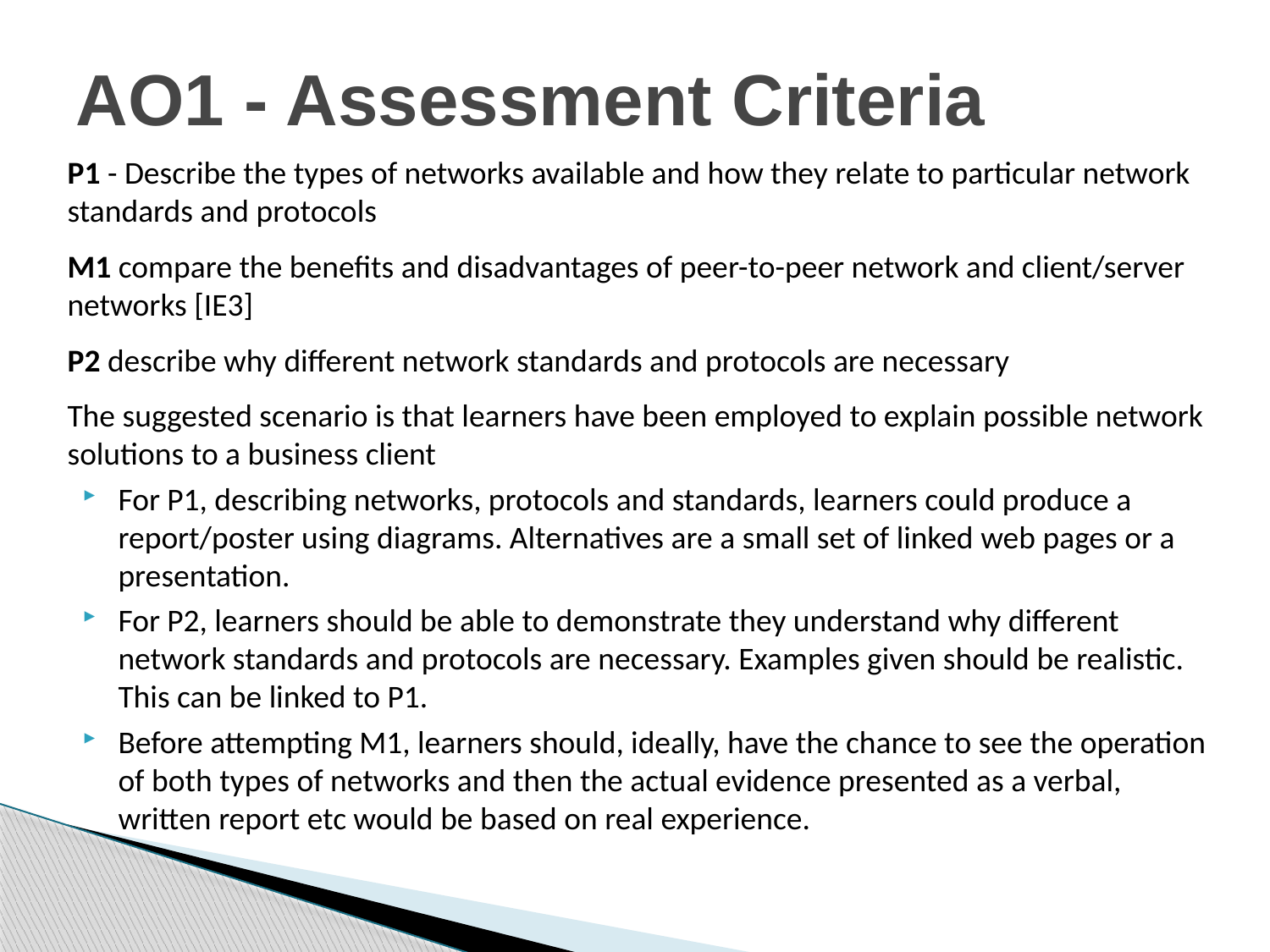

# AO1 - Assessment Criteria
P1 - Describe the types of networks available and how they relate to particular network standards and protocols
M1 compare the benefits and disadvantages of peer-to-peer network and client/server networks [IE3]
P2 describe why different network standards and protocols are necessary
The suggested scenario is that learners have been employed to explain possible network solutions to a business client
For P1, describing networks, protocols and standards, learners could produce a report/poster using diagrams. Alternatives are a small set of linked web pages or a presentation.
For P2, learners should be able to demonstrate they understand why different network standards and protocols are necessary. Examples given should be realistic. This can be linked to P1.
Before attempting M1, learners should, ideally, have the chance to see the operation of both types of networks and then the actual evidence presented as a verbal, written report etc would be based on real experience.